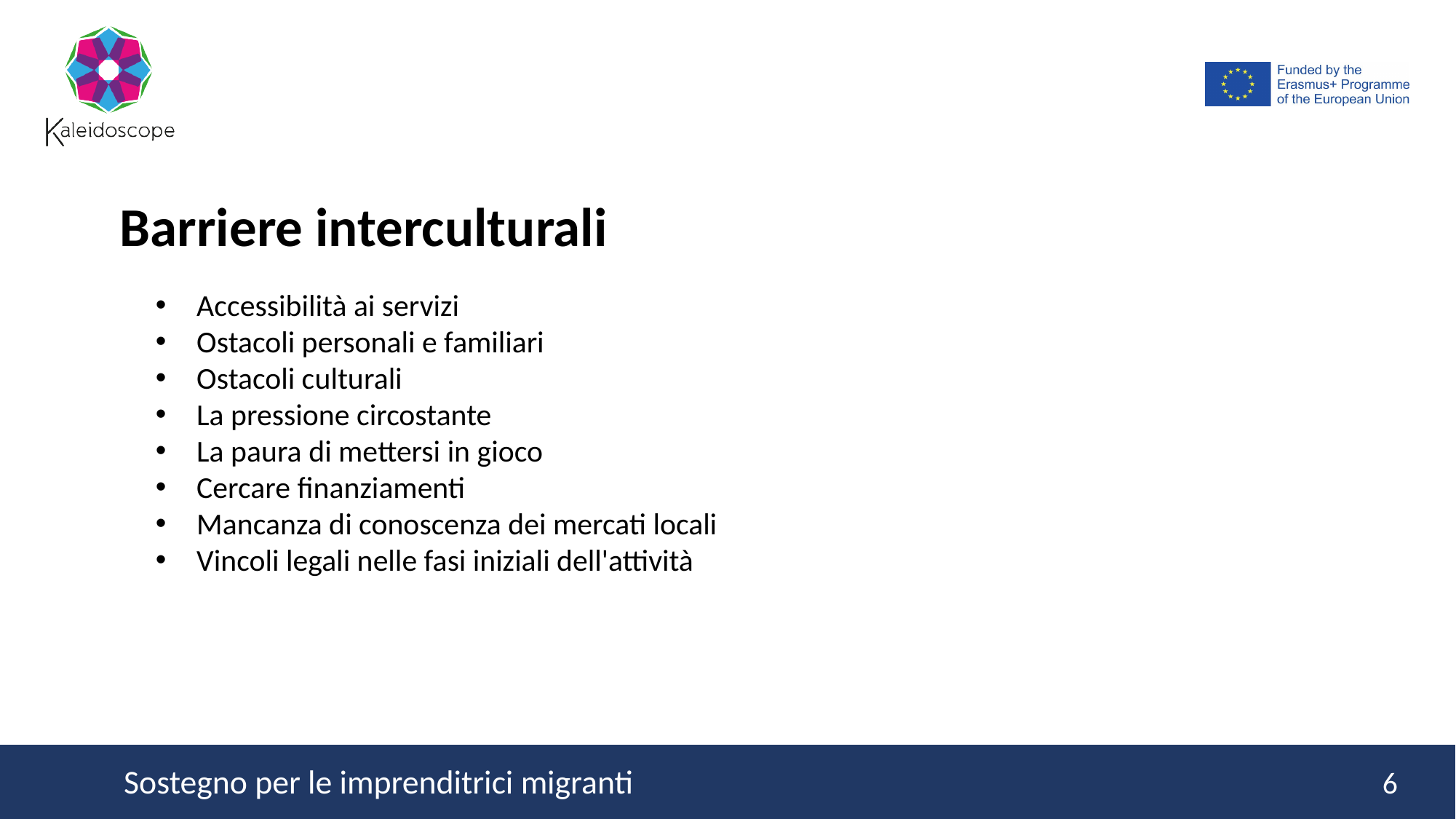

Barriere interculturali

Accessibilità ai servizi
Ostacoli personali e familiari
Ostacoli culturali
La pressione circostante
La paura di mettersi in gioco
Cercare finanziamenti
Mancanza di conoscenza dei mercati locali
Vincoli legali nelle fasi iniziali dell'attività
6